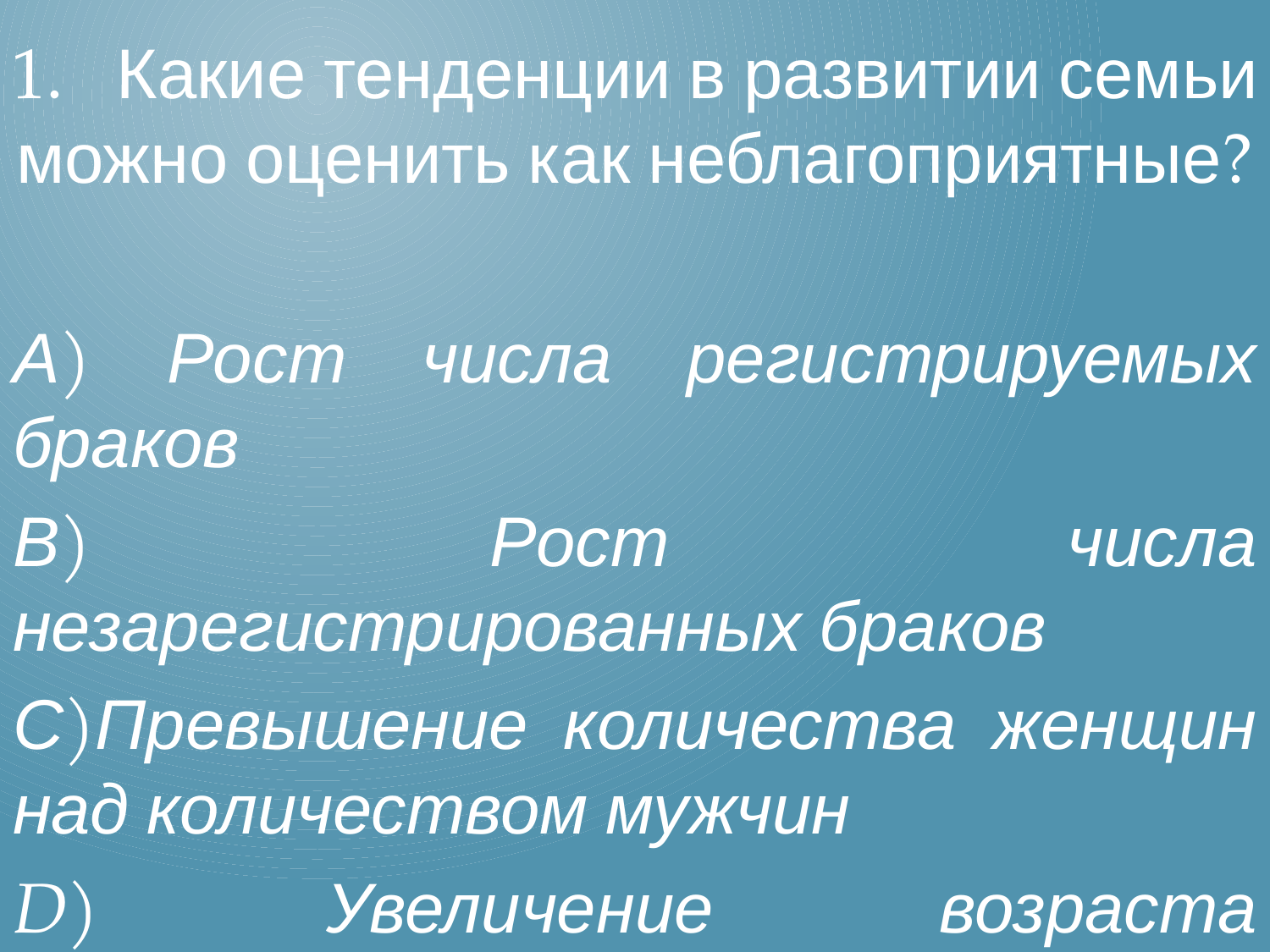

# 1.   Какие тенденции в развитии семьи можно оценить как неблагоприятные?
А) Рост числа регистрируемых браков
В) Рост числа незарегистрированных браков
С)Превышение количества женщин над количеством мужчин
D) Увеличение возраста вступающих в брак